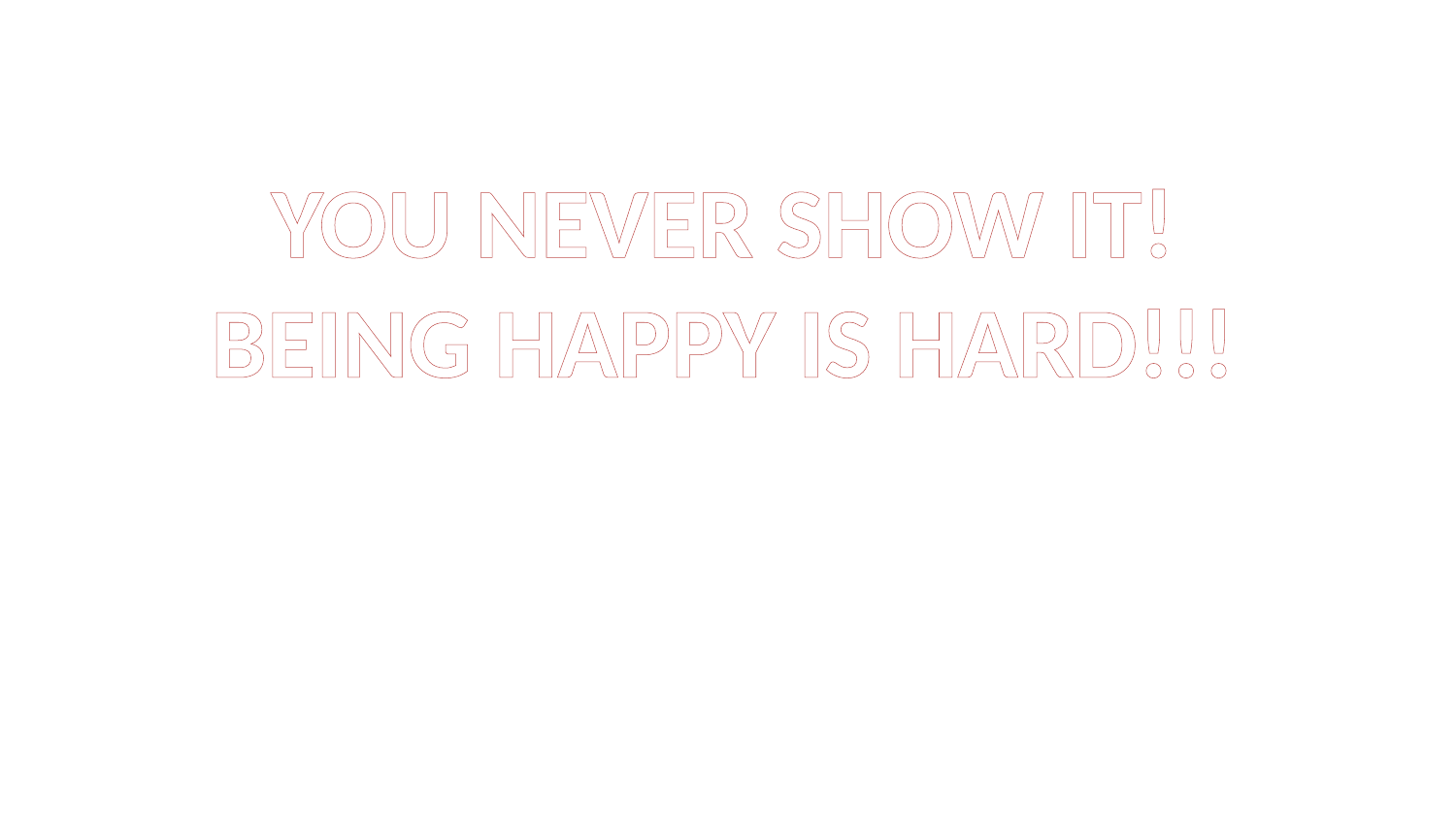

YOU NEVER SHOW IT!
BEING HAPPY IS HARD!!!